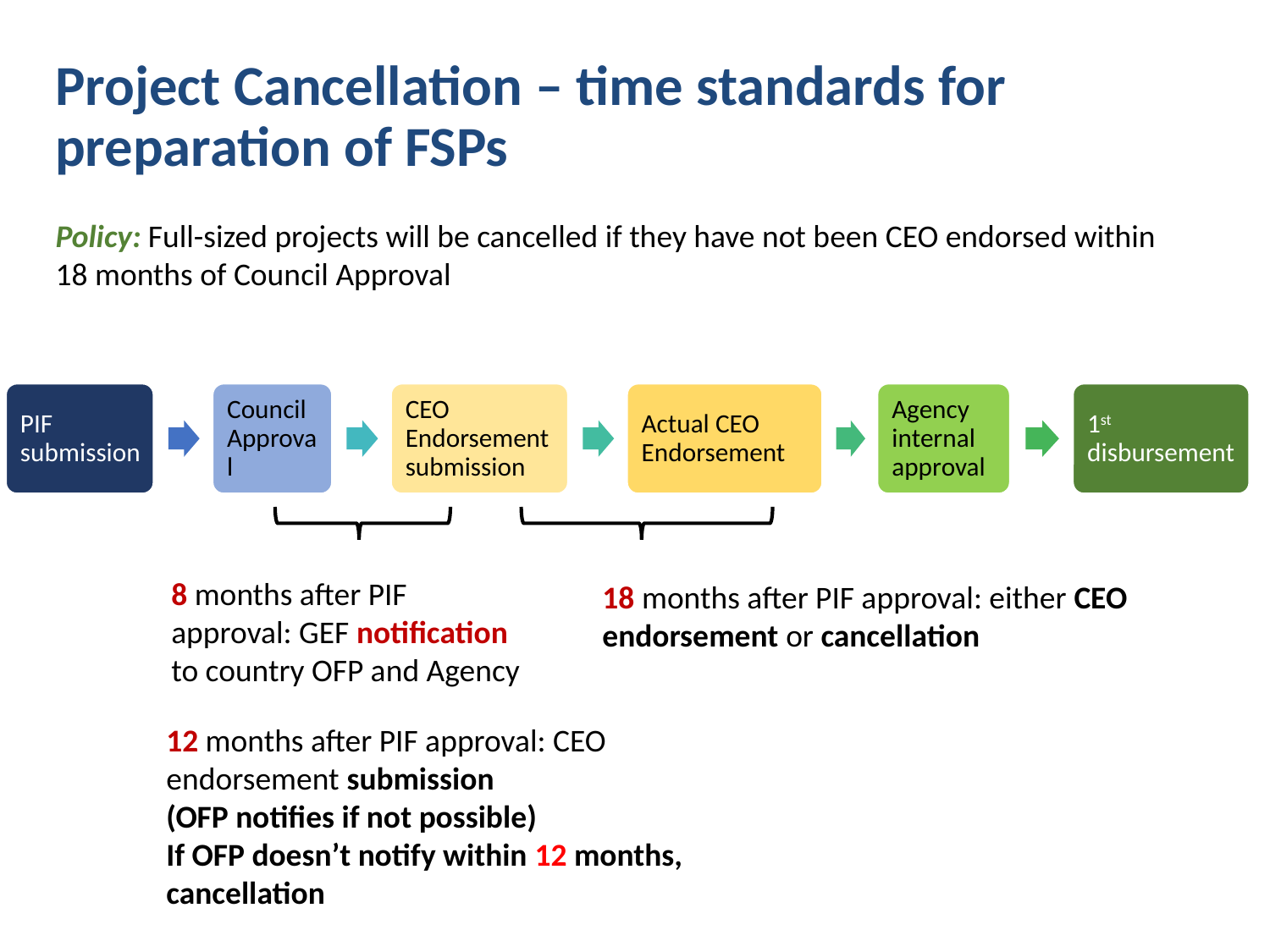

# Project Cancellation – time standards for preparation of FSPs
Policy: Full-sized projects will be cancelled if they have not been CEO endorsed within 18 months of Council Approval
PIF submission

Council Approval

CEO Endorsement submission

Actual CEO Endorsement

Agency internal approval

1st disbursement

8 months after PIF approval: GEF notification to country OFP and Agency
18 months after PIF approval: either CEO endorsement or cancellation
12 months after PIF approval: CEO endorsement submission
(OFP notifies if not possible)
If OFP doesn’t notify within 12 months, cancellation